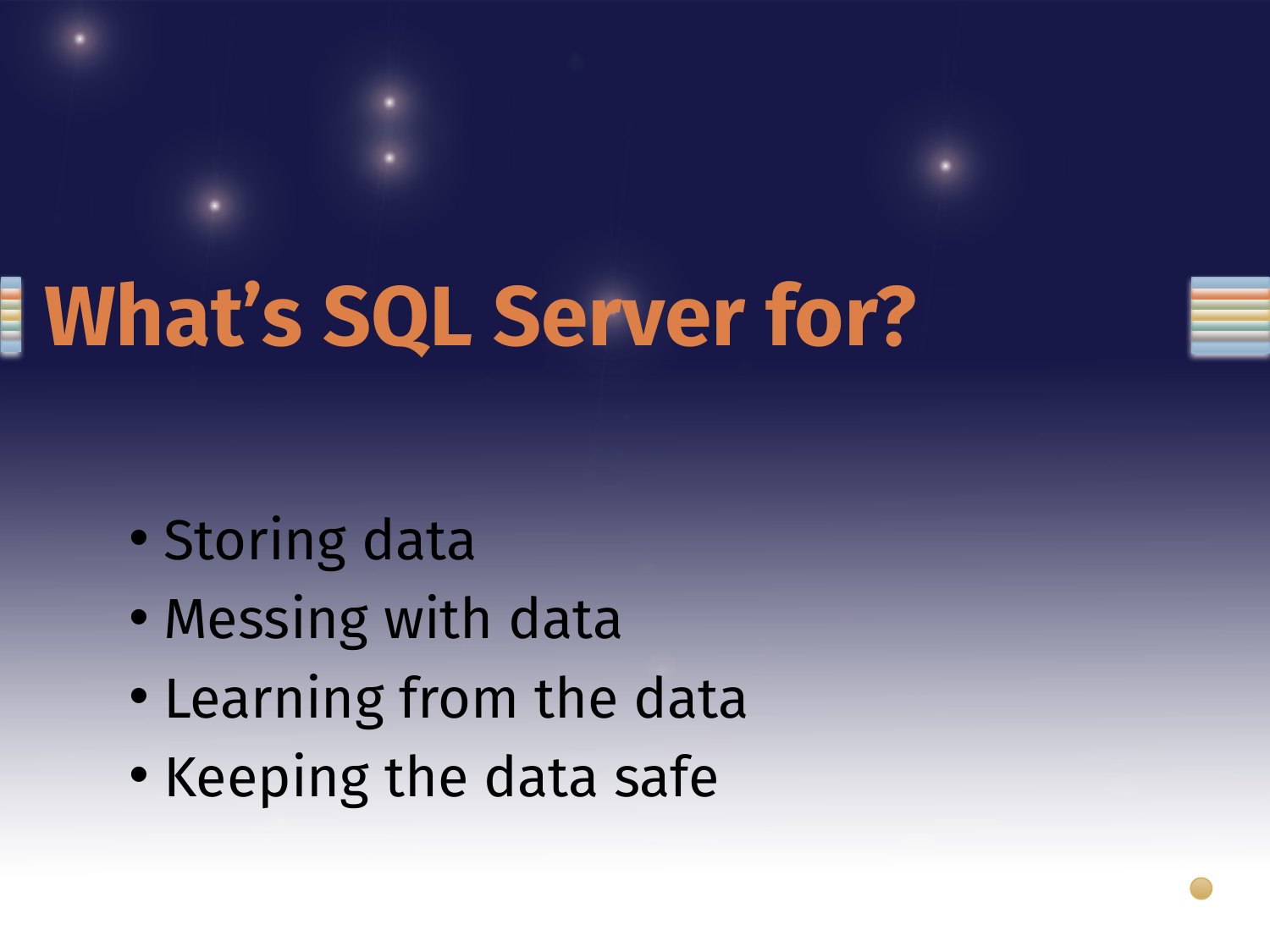

# What’s SQL Server for?

 Storing data
 Messing with data
 Learning from the data
 Keeping the data safe